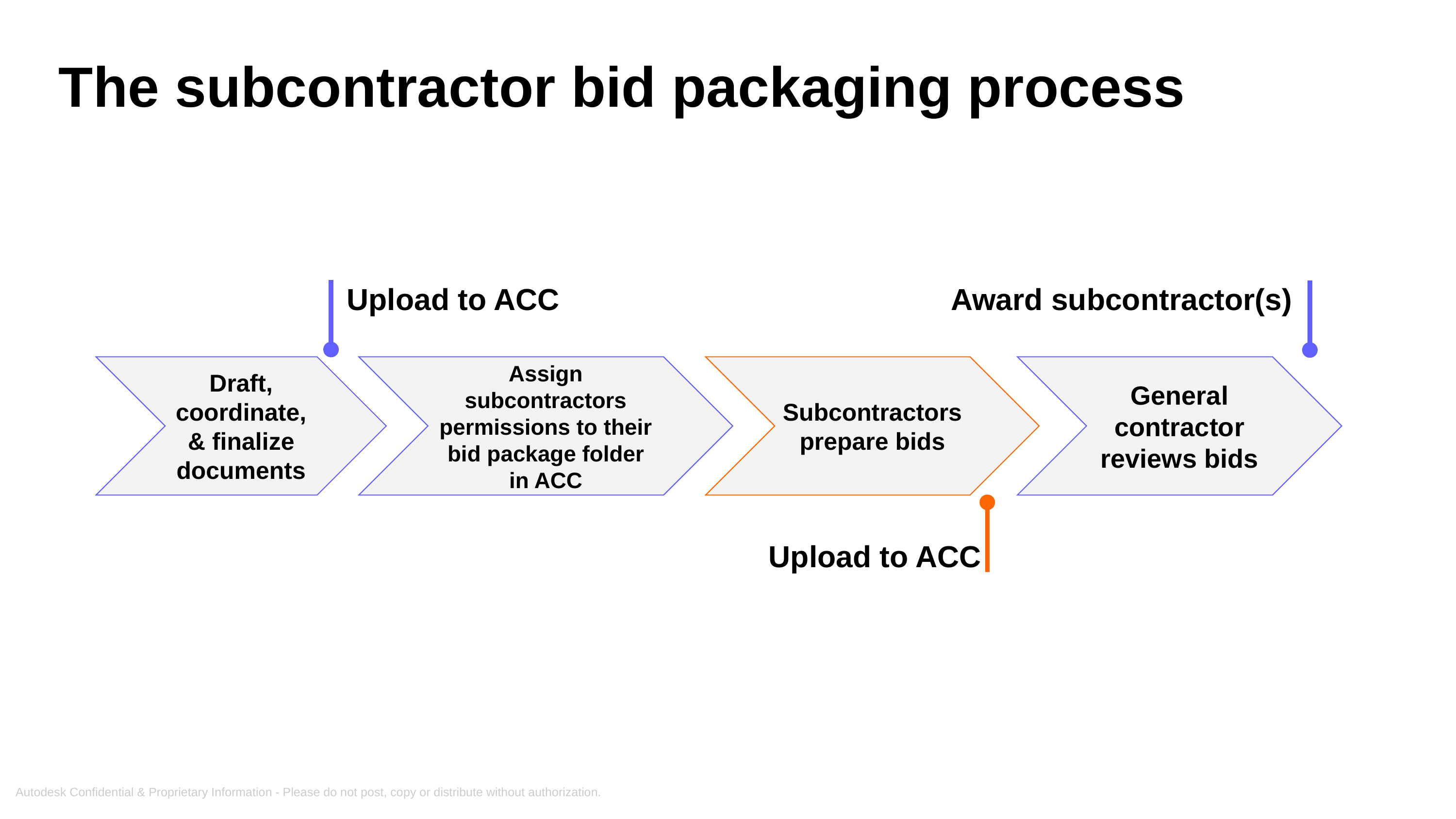

# The subcontractor bid packaging process
Upload to ACC

Award subcontractor(s)

Draft, coordinate, & finalize documents
Assign subcontractors permissions to their bid package folder in ACC
Subcontractors prepare bids
General contractor reviews bids

Upload to ACC
Autodesk Confidential & Proprietary Information - Please do not post, copy or distribute without authorization.